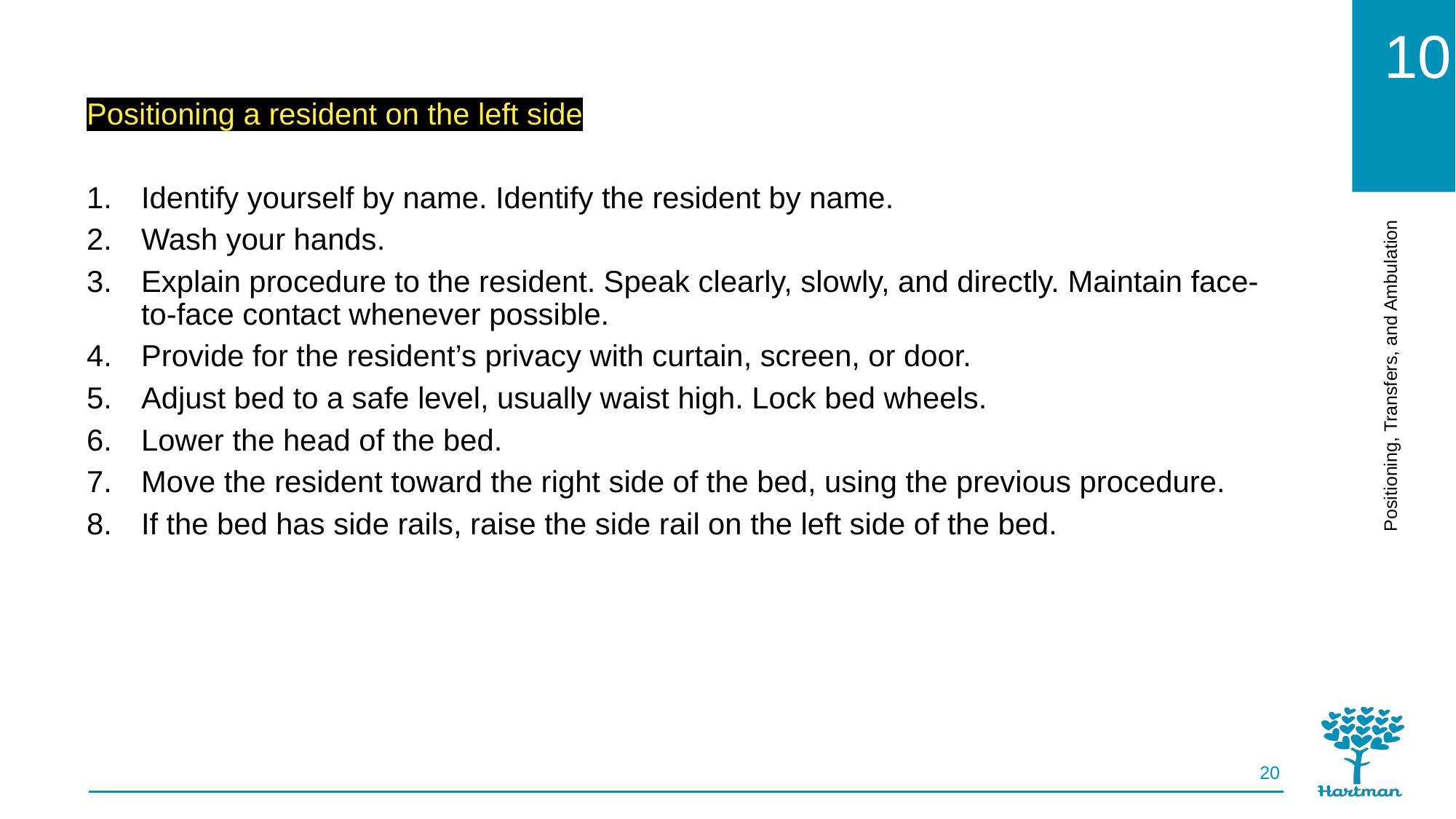

Positioning a resident on the left side

Identify yourself by name. Identify the resident by name.
Wash your hands.
Explain procedure to the resident. Speak clearly, slowly, and directly. Maintain face-to-face contact whenever possible.
Provide for the resident’s privacy with curtain, screen, or door.
Adjust bed to a safe level, usually waist high. Lock bed wheels.
Lower the head of the bed.
Move the resident toward the right side of the bed, using the previous procedure.
If the bed has side rails, raise the side rail on the left side of the bed.

20